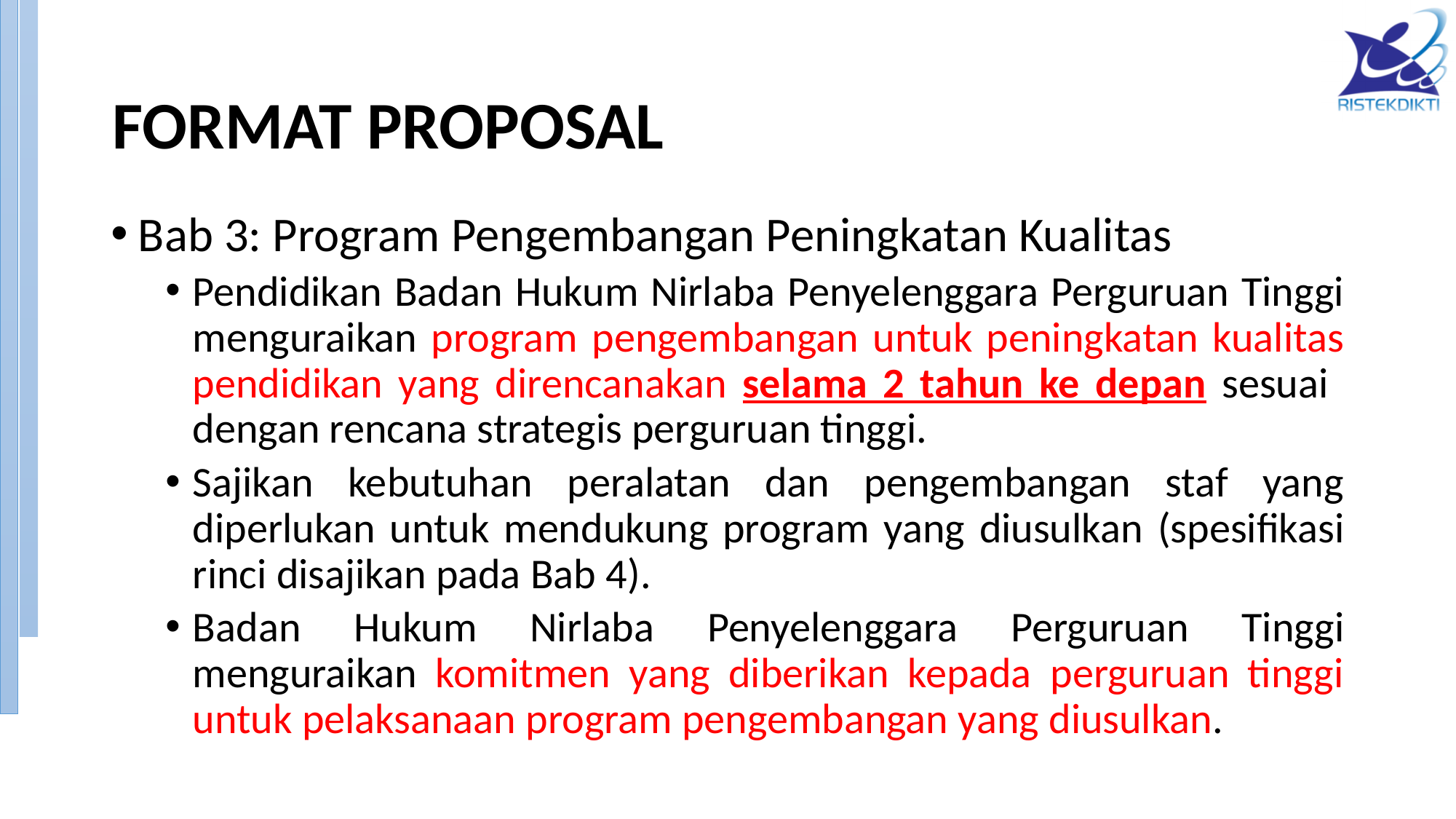

# FORMAT PROPOSAL

Bab 3: Program Pengembangan Peningkatan Kualitas
Pendidikan Badan Hukum Nirlaba Penyelenggara Perguruan Tinggi menguraikan program pengembangan untuk peningkatan kualitas pendidikan yang direncanakan selama 2 tahun ke depan sesuai  dengan rencana strategis perguruan tinggi.
Sajikan kebutuhan peralatan dan pengembangan staf yang diperlukan untuk mendukung program yang diusulkan (spesifikasi rinci disajikan pada Bab 4).
Badan Hukum Nirlaba Penyelenggara Perguruan Tinggi menguraikan komitmen yang diberikan kepada perguruan tinggi untuk pelaksanaan program pengembangan yang diusulkan.